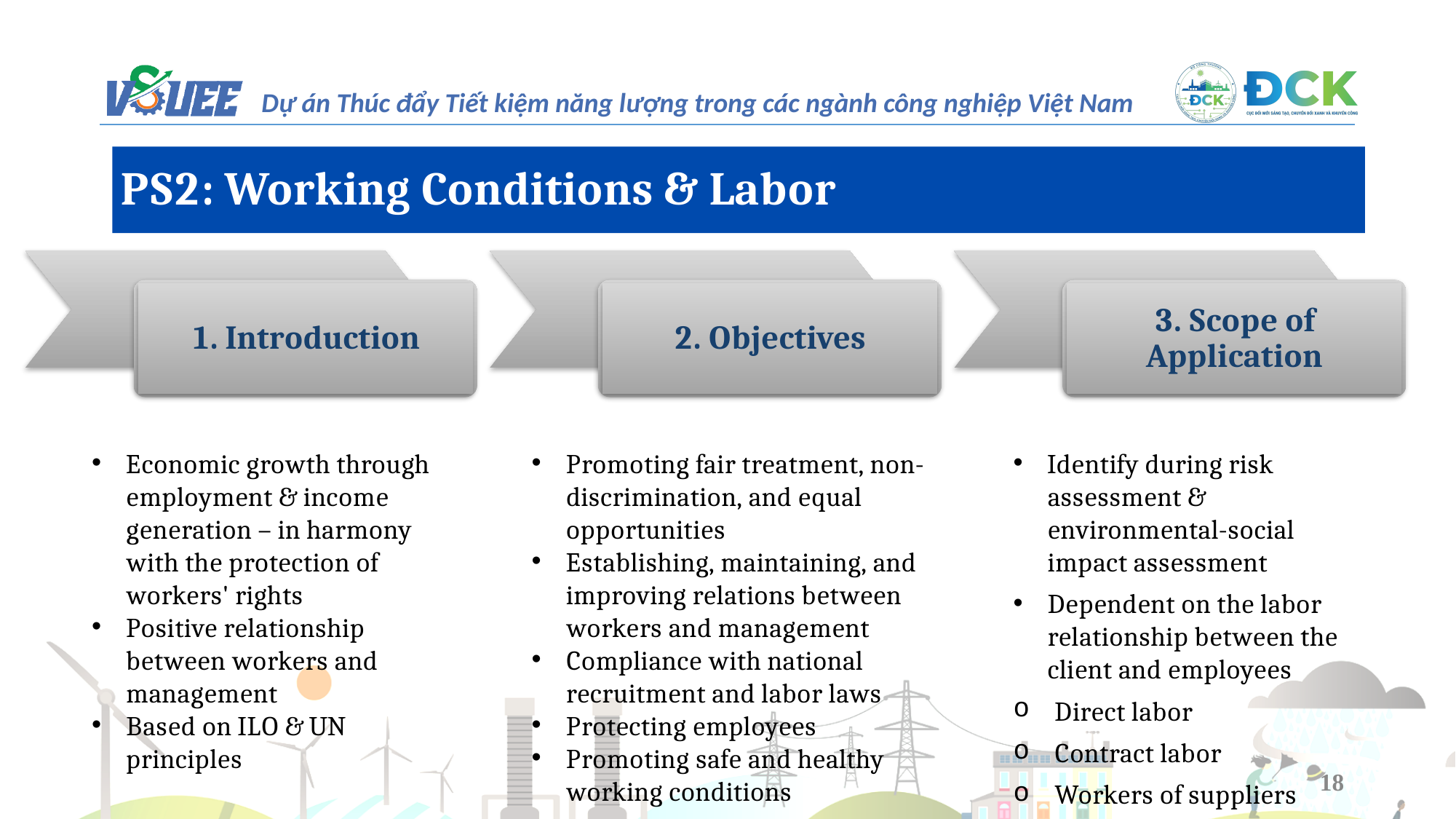

PS2: Working Conditions & Labor

1. Introduction
2. Objectives
3. Scope of Application
Economic growth through employment & income generation – in harmony with the protection of workers' rights
Positive relationship between workers and management
Based on ILO & UN principles
Promoting fair treatment, non-discrimination, and equal opportunities
Establishing, maintaining, and improving relations between workers and management
Compliance with national recruitment and labor laws
Protecting employees
Promoting safe and healthy working conditions
Identify during risk assessment & environmental-social impact assessment
Dependent on the labor relationship between the client and employees
Direct labor
Contract labor
Workers of suppliers
18